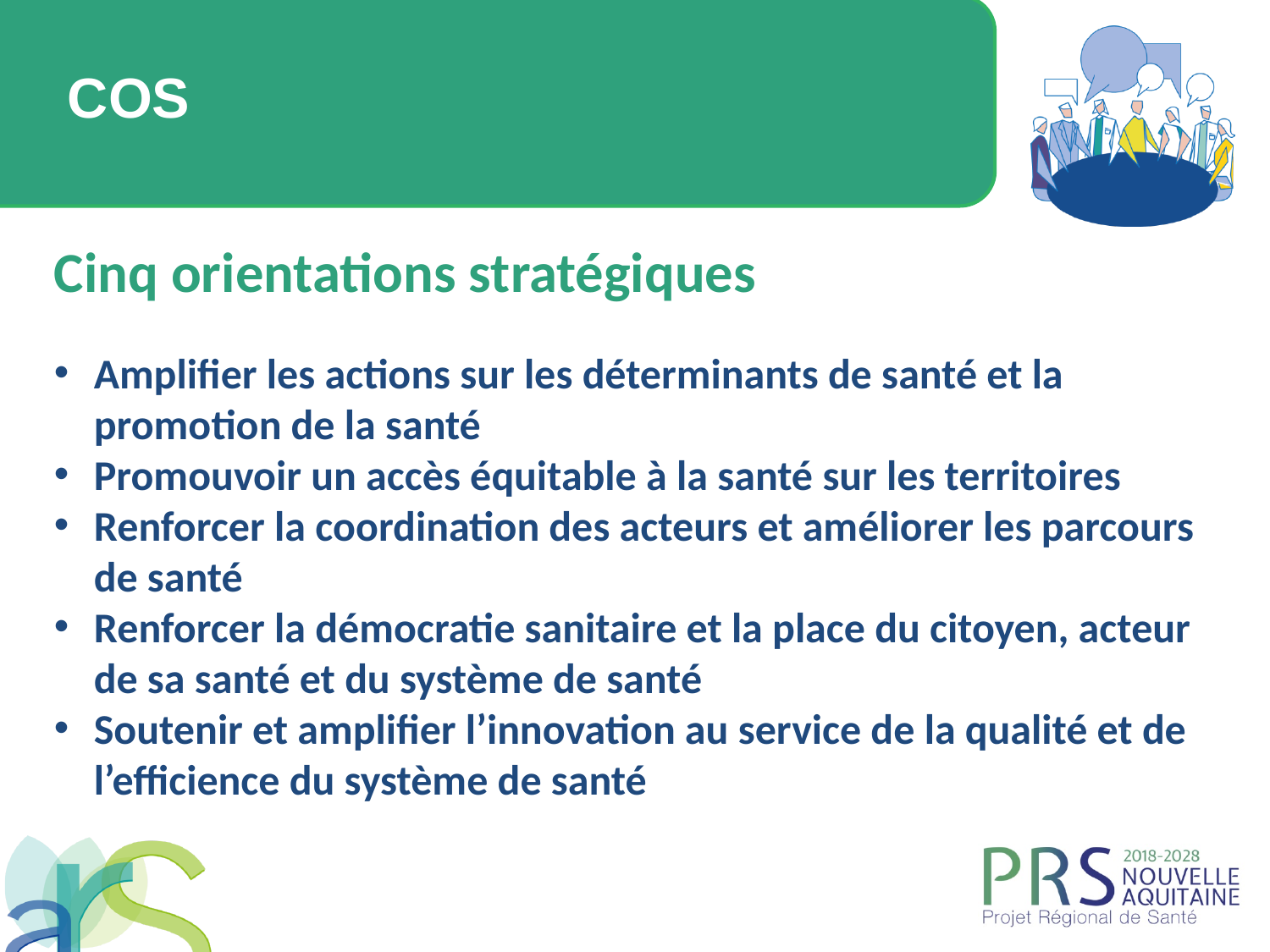

COS

Cinq orientations stratégiques

Amplifier les actions sur les déterminants de santé et la promotion de la santé
Promouvoir un accès équitable à la santé sur les territoires
Renforcer la coordination des acteurs et améliorer les parcours de santé
Renforcer la démocratie sanitaire et la place du citoyen, acteur de sa santé et du système de santé
Soutenir et amplifier l’innovation au service de la qualité et de l’efficience du système de santé